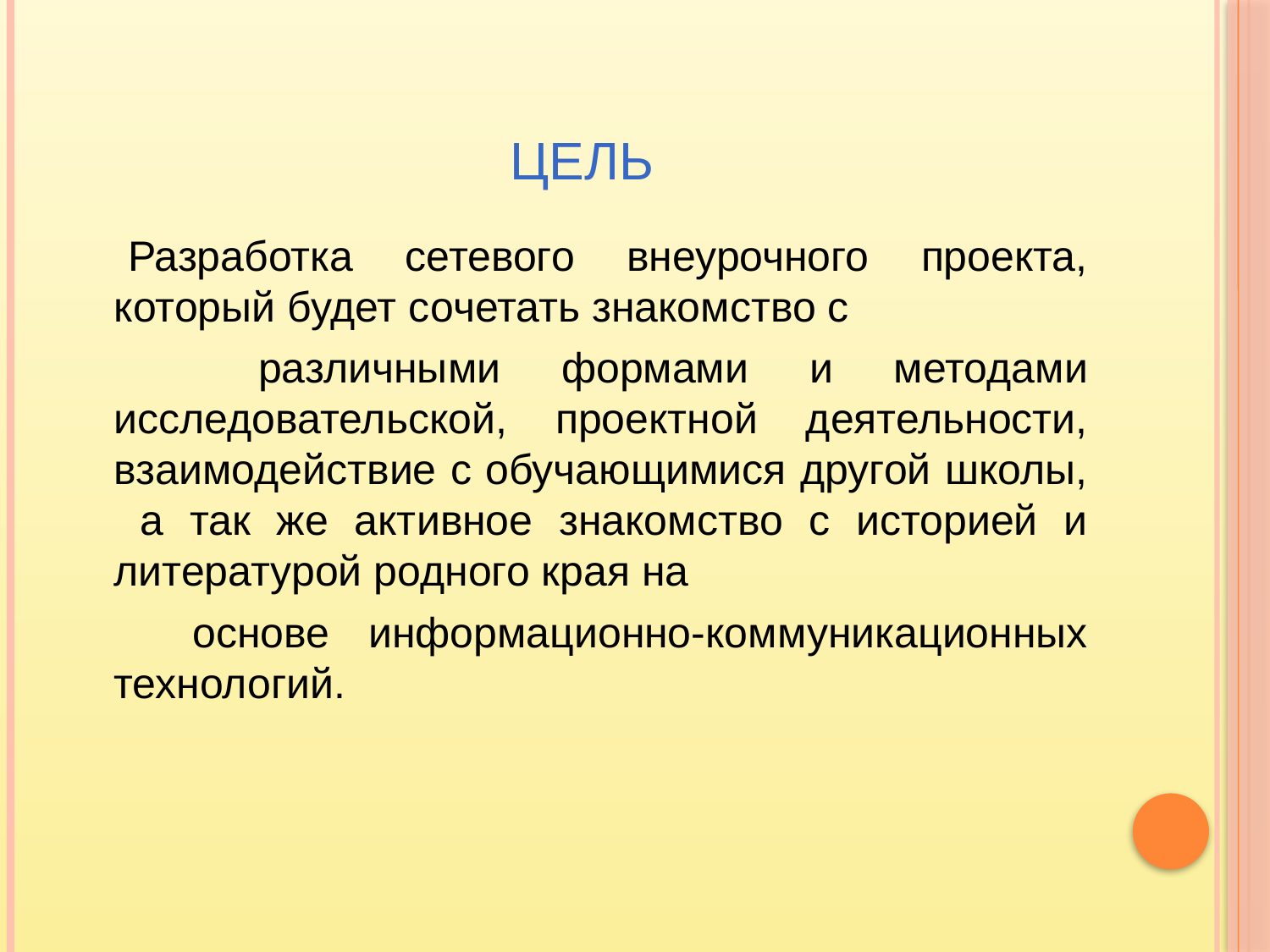

# Цель
 Разработка сетевого внеурочного проекта, который будет сочетать знакомство с
   различными формами и методами исследовательской, проектной деятельности, взаимодействие с обучающимися другой школы,  а так же активное знакомство с историей и литературой родного края на
   основе информационно-коммуникационных технологий.